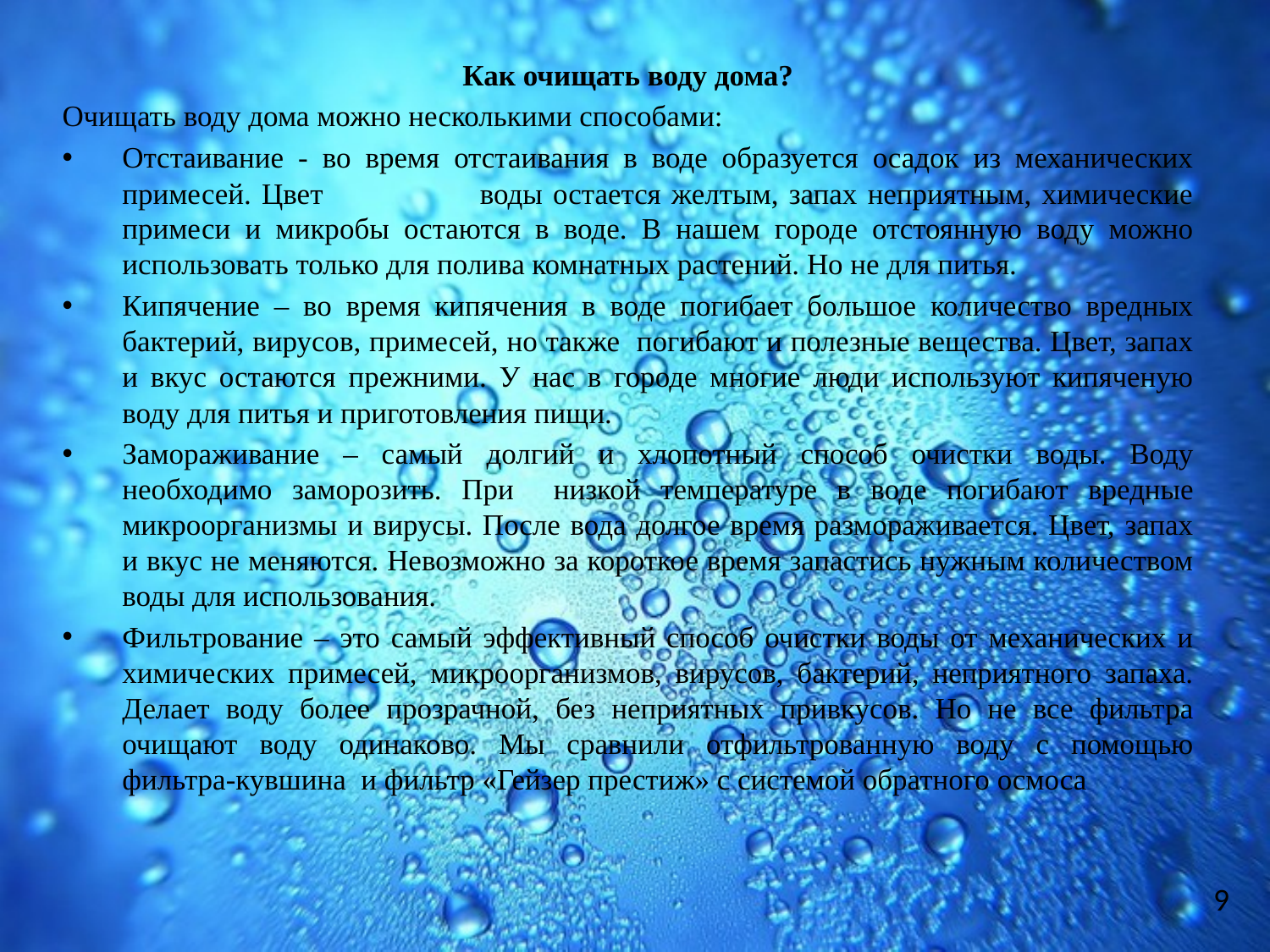

Как очищать воду дома?
Очищать воду дома можно несколькими способами:
Отстаивание - во время отстаивания в воде образуется осадок из механических примесей. Цвет               воды остается желтым, запах неприятным, химические примеси и микробы остаются в воде. В нашем городе отстоянную воду можно использовать только для полива комнатных растений. Но не для питья.
Кипячение – во время кипячения в воде погибает большое количество вредных бактерий, вирусов, примесей, но также  погибают и полезные вещества. Цвет, запах и вкус остаются прежними. У нас в городе многие люди используют кипяченую воду для питья и приготовления пищи.
Замораживание – самый долгий и хлопотный способ очистки воды. Воду необходимо заморозить. При  низкой температуре в воде погибают вредные микроорганизмы и вирусы. После вода долгое время размораживается. Цвет, запах и вкус не меняются. Невозможно за короткое время запастись нужным количеством воды для использования.
Фильтрование – это самый эффективный способ очистки воды от механических и химических примесей, микроорганизмов, вирусов, бактерий, неприятного запаха. Делает воду более прозрачной, без неприятных привкусов. Но не все фильтра очищают воду одинаково. Мы сравнили отфильтрованную воду с помощью фильтра-кувшина  и фильтр «Гейзер престиж» с системой обратного осмоса

9